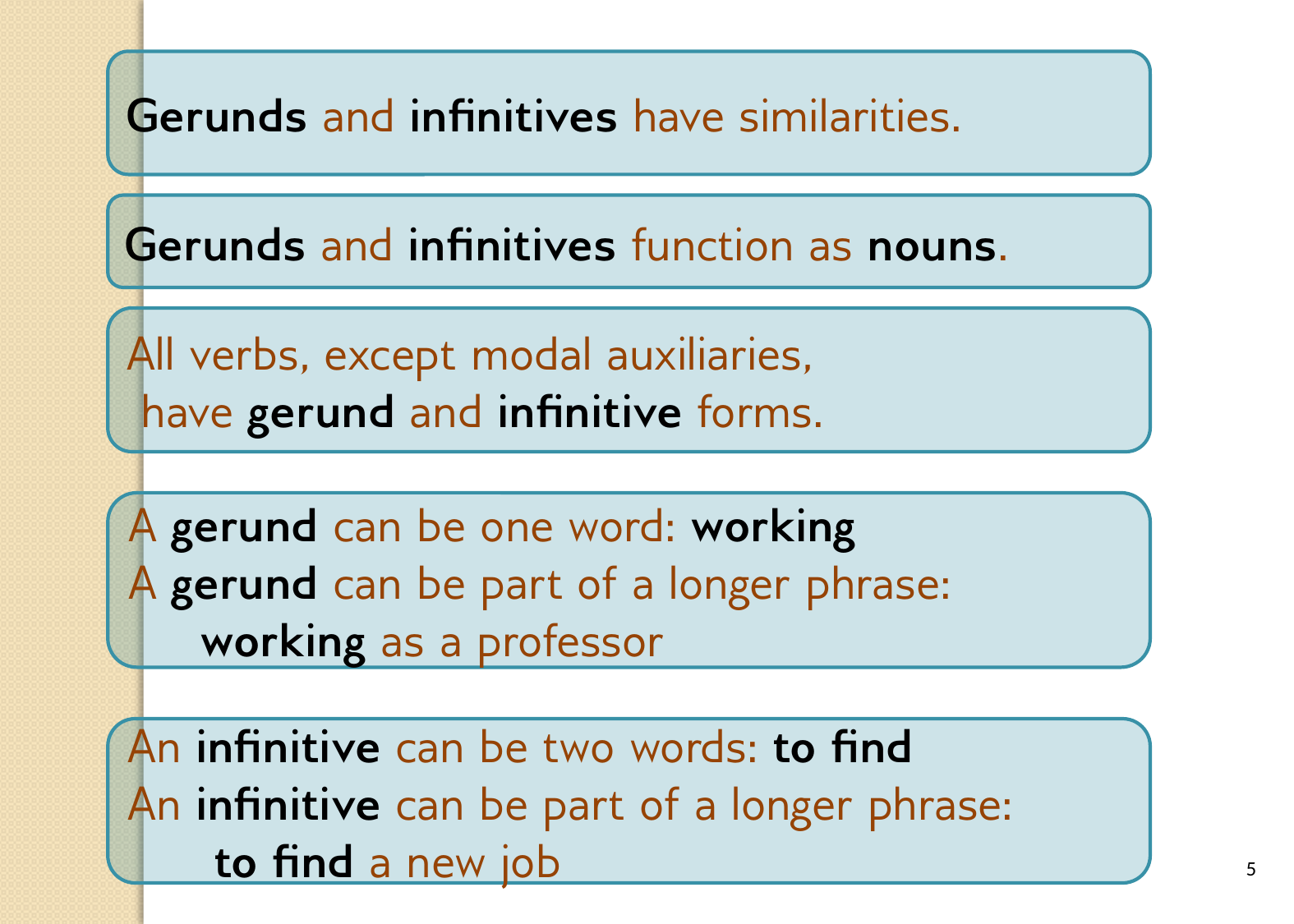

Gerunds and infinitives have similarities.
Gerunds and infinitives function as nouns.

All verbs, except modal auxiliaries,
 have gerund and infinitive forms.

A gerund can be one word: working
A gerund can be part of a longer phrase:
     working as a professor
An infinitive can be two words: to find
An infinitive can be part of a longer phrase:
      to find a new job
5